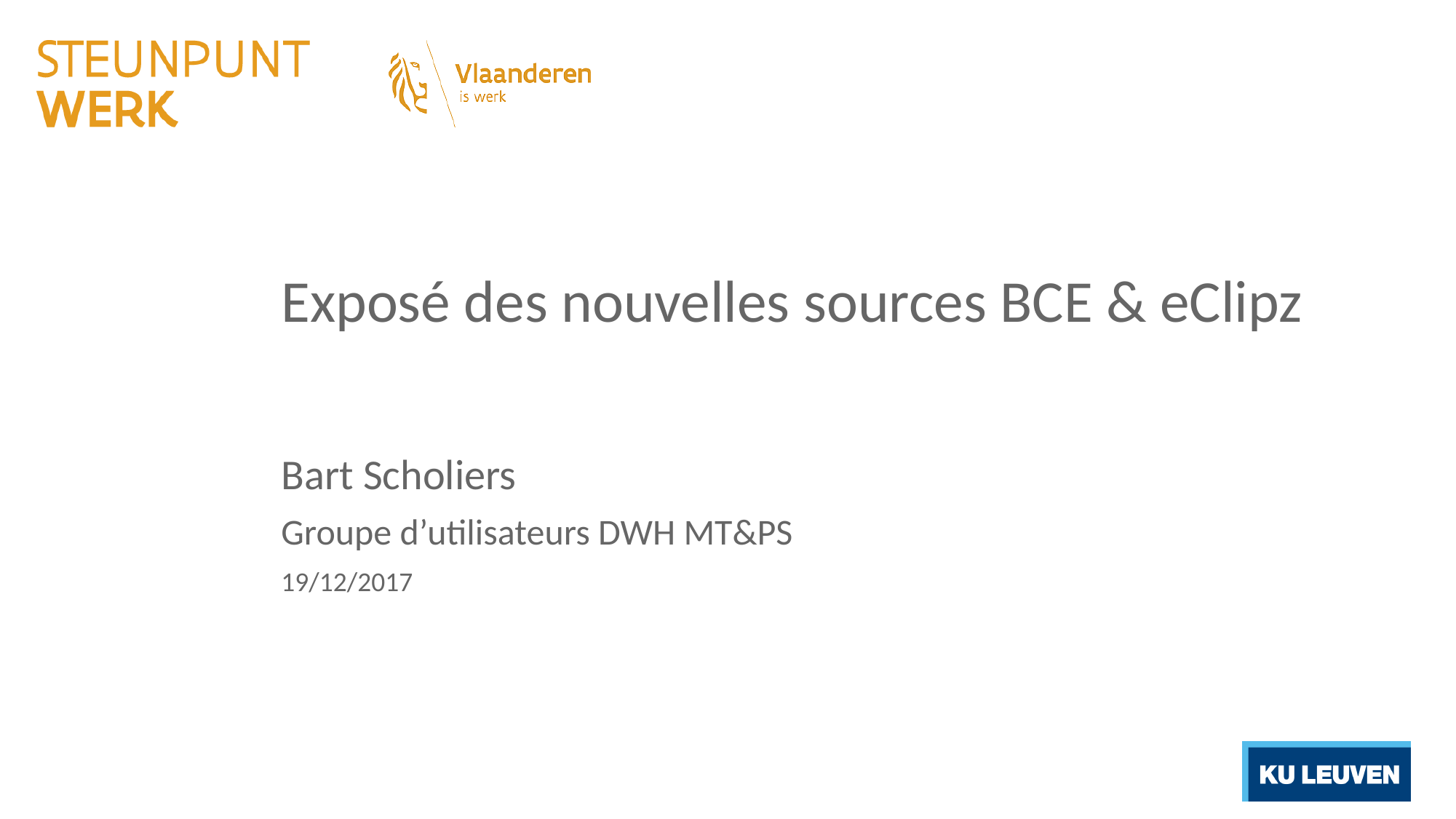

# Exposé des nouvelles sources BCE & eClipz
Bart Scholiers
Groupe d’utilisateurs DWH MT&PS
19/12/2017